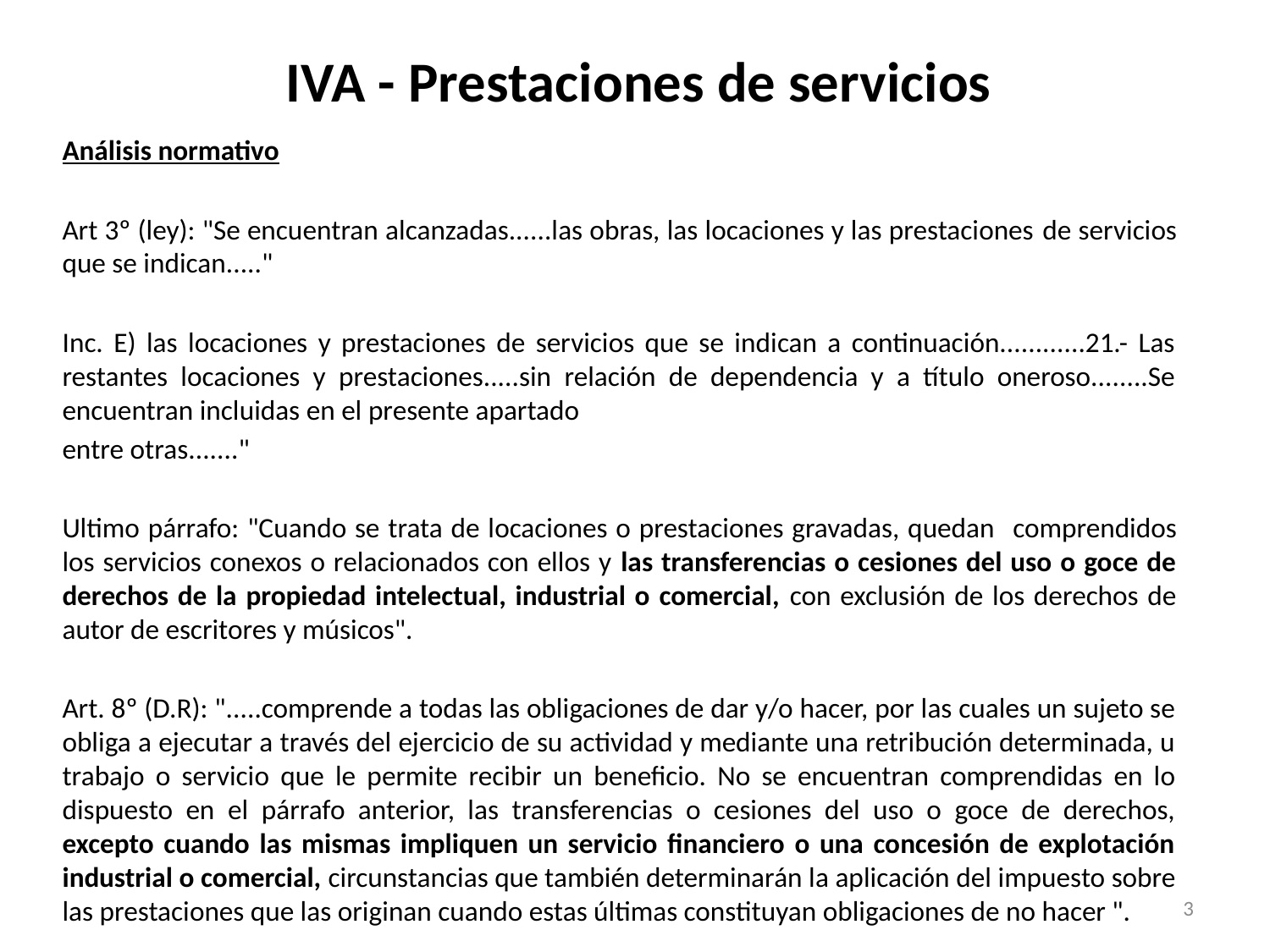

# IVA - Prestaciones de servicios
Análisis normativo

Art 3º (ley): "Se encuentran alcanzadas......las obras, las locaciones y las prestaciones de servicios que se indican....."

Inc. E) las locaciones y prestaciones de servicios que se indican a continuación............21.- Las restantes locaciones y prestaciones.....sin relación de dependencia y a título oneroso........Se encuentran incluidas en el presente apartado
entre otras......."

Ultimo párrafo: "Cuando se trata de locaciones o prestaciones gravadas, quedan  comprendidos los servicios conexos o relacionados con ellos y las transferencias o cesiones del uso o goce de derechos de la propiedad intelectual, industrial o comercial, con exclusión de los derechos de autor de escritores y músicos".

Art. 8º (D.R): ".....comprende a todas las obligaciones de dar y/o hacer, por las cuales un sujeto se obliga a ejecutar a través del ejercicio de su actividad y mediante una retribución determinada, u trabajo o servicio que le permite recibir un beneficio. No se encuentran comprendidas en lo dispuesto en el párrafo anterior, las transferencias o cesiones del uso o goce de derechos, excepto cuando las mismas impliquen un servicio financiero o una concesión de explotación industrial o comercial, circunstancias que también determinarán la aplicación del impuesto sobre las prestaciones que las originan cuando estas últimas constituyan obligaciones de no hacer ".
3